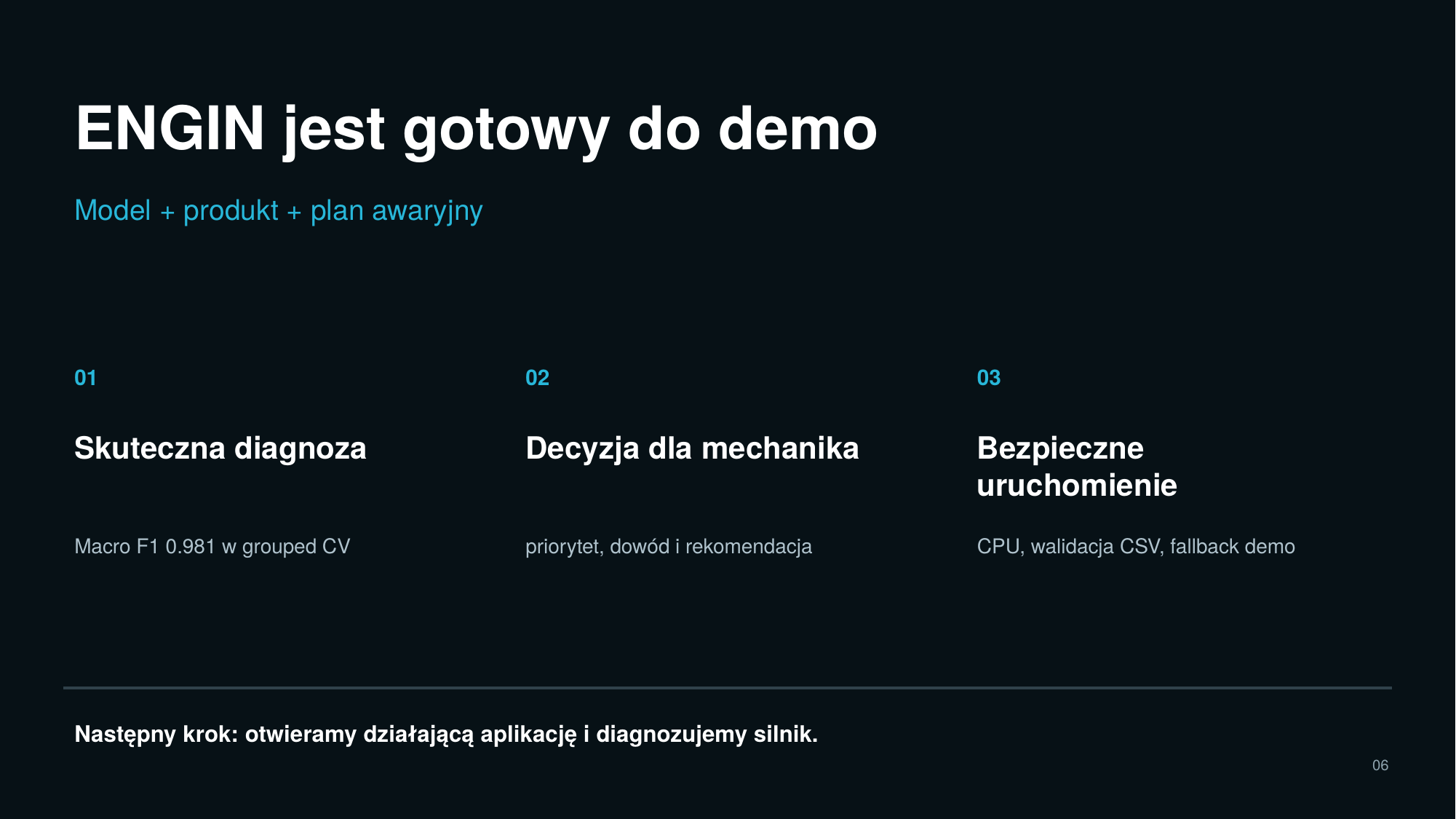

ENGIN jest gotowy do demo
Model + produkt + plan awaryjny
01
02
03
Skuteczna diagnoza
Decyzja dla mechanika
Bezpieczne uruchomienie
Macro F1 0.981 w grouped CV
priorytet, dowód i rekomendacja
CPU, walidacja CSV, fallback demo

Następny krok: otwieramy działającą aplikację i diagnozujemy silnik.
06